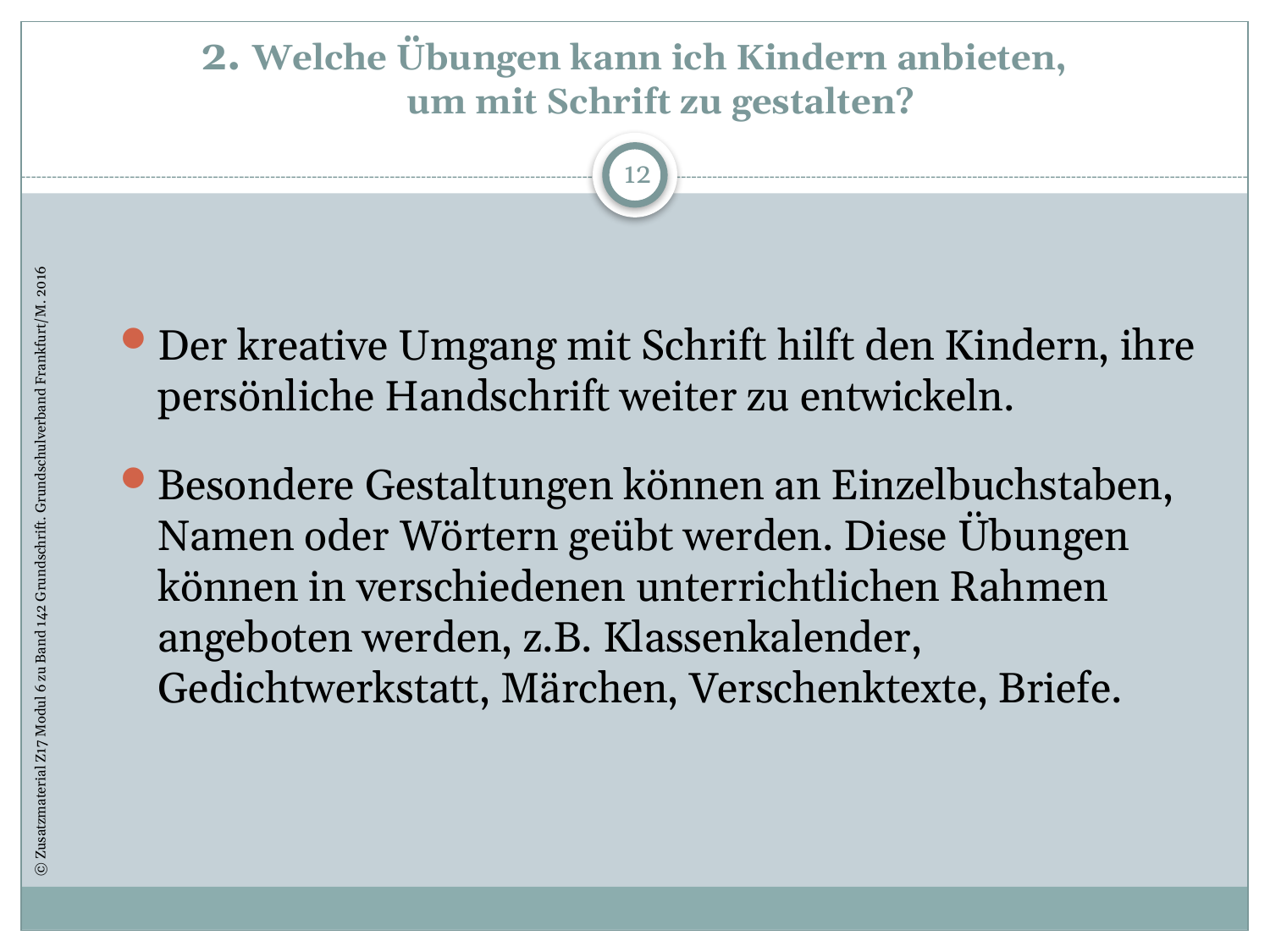

# 2. Welche Übungen kann ich Kindern anbieten, um mit Schrift zu gestalten?
12
Der kreative Umgang mit Schrift hilft den Kindern, ihre persönliche Handschrift weiter zu entwickeln.

Besondere Gestaltungen können an Einzelbuchstaben, Namen oder Wörtern geübt werden. Diese Übungen können in verschiedenen unterrichtlichen Rahmen angeboten werden, z.B. Klassenkalender, Gedichtwerkstatt, Märchen, Verschenktexte, Briefe.